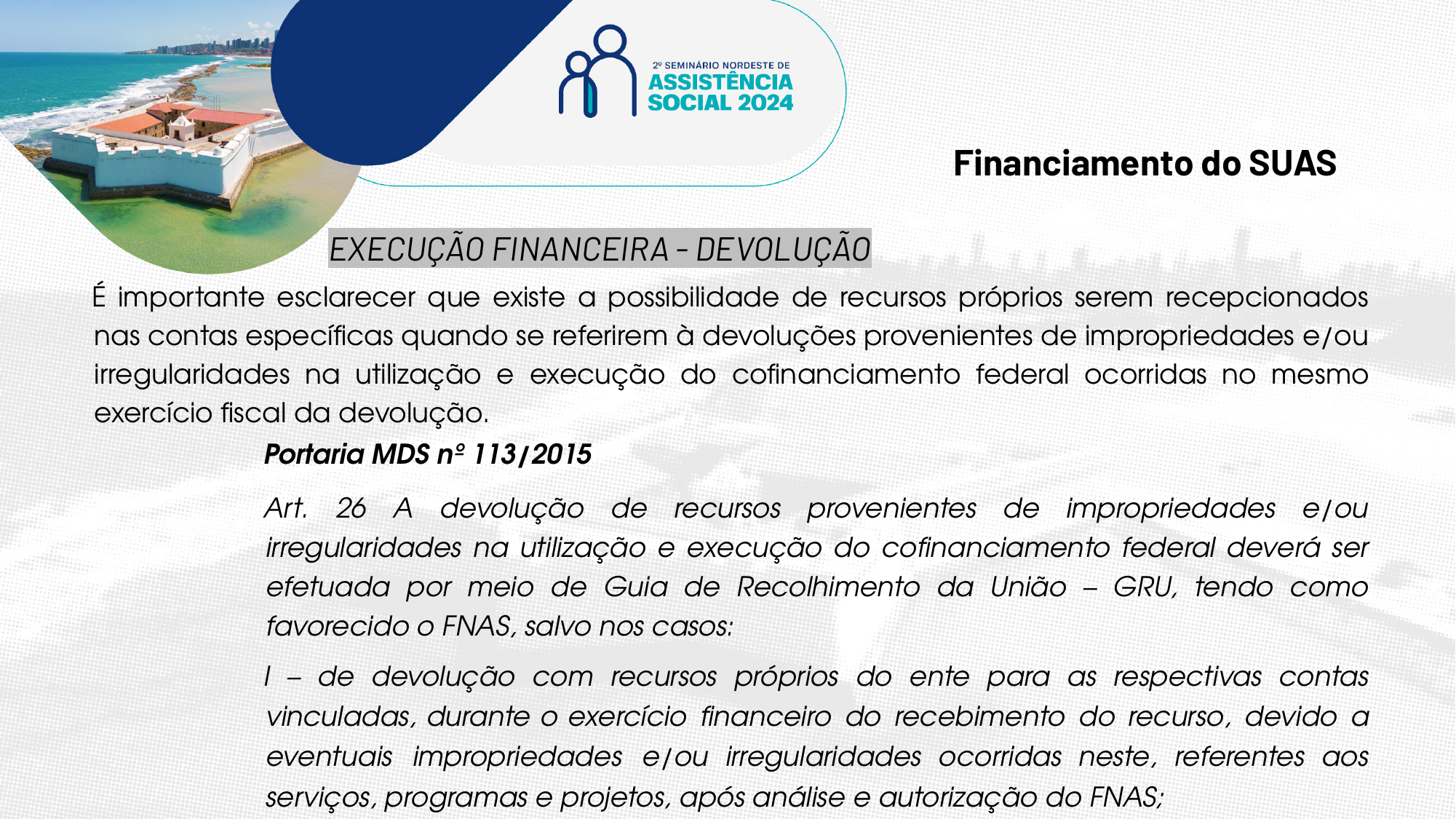

Financiamento do SUAS
EXECUÇÃO FINANCEIRA - DEVOLUÇÃO
É importante esclarecer que existe a possibilidade de recursos próprios serem recepcionados nas contas específicas quando se referirem à devoluções provenientes de impropriedades e/ou irregularidades na utilização e execução do cofinanciamento federal ocorridas no mesmo exercício fiscal da devolução.
Portaria MDS nº 113/2015
Art. 26 A devolução de recursos provenientes de impropriedades e/ou irregularidades na utilização e execução do cofinanciamento federal deverá ser efetuada por meio de Guia de Recolhimento da União – GRU, tendo como favorecido o FNAS, salvo nos casos:
I – de devolução com recursos próprios do ente para as respectivas contas vinculadas, durante o exercício financeiro do recebimento do recurso, devido a eventuais impropriedades e/ou irregularidades ocorridas neste, referentes aos serviços, programas e projetos, após análise e autorização do FNAS;